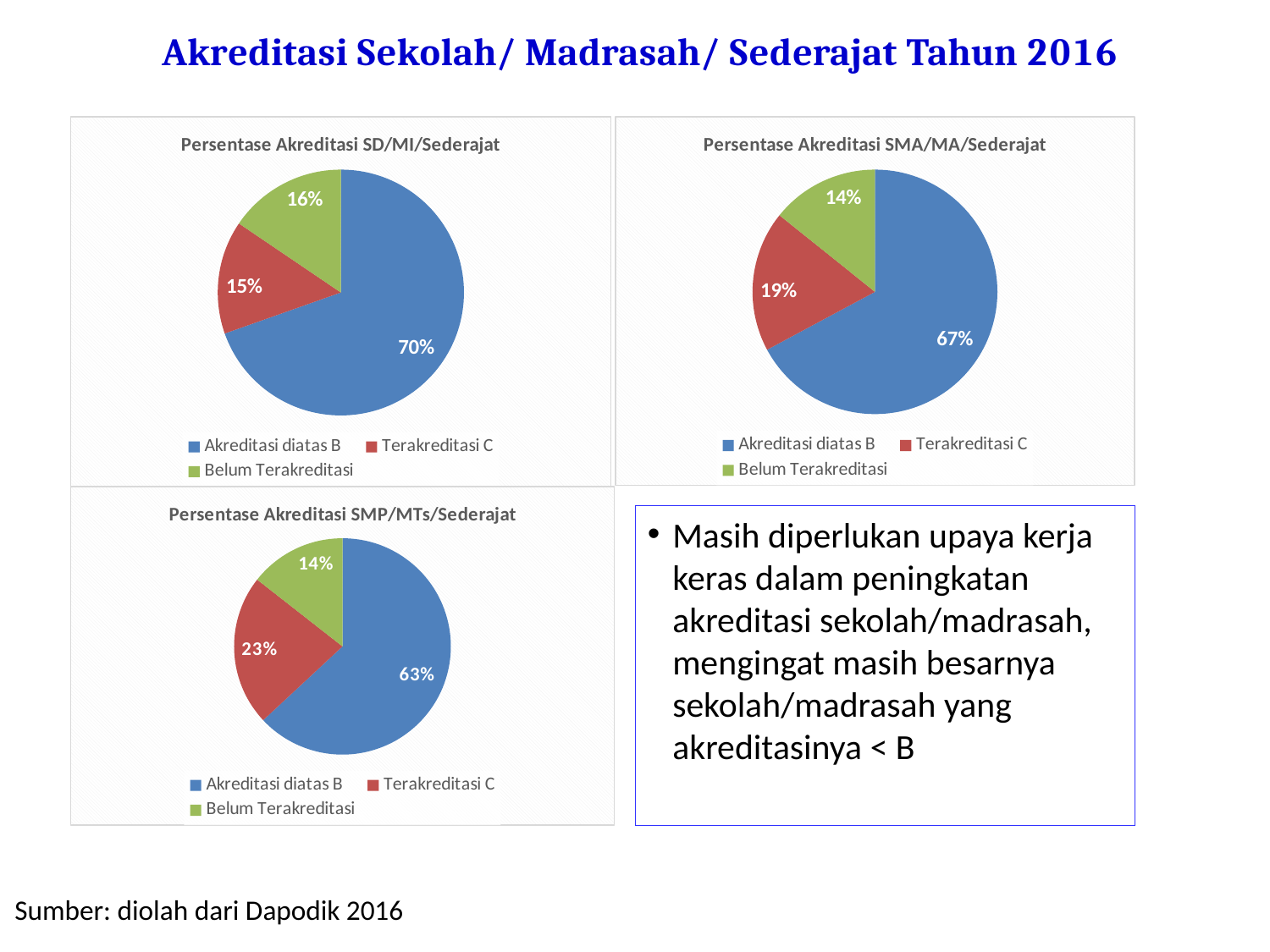

Akreditasi Sekolah/ Madrasah/ Sederajat Tahun 2016

### Chart: Persentase Akreditasi SMA/MA/Sederajat

| Category |  |
|---|---|
| Akreditasi diatas B | 67.146904864813 |
| Terakreditasi C | 18.6236373241128 |
| Belum Terakreditasi | 14.229457811074306 |

### Chart: Persentase Akreditasi SD/MI/Sederajat

| Category |  |
|---|---|
| Akreditasi diatas B | 69.58530414695824 |
| Terakreditasi C | 14.9019562435955 |
| Belum Terakreditasi | 15.512739609446031 |

### Chart: Persentase Akreditasi SMP/MTs/Sederajat

| Category |  |
|---|---|
| Akreditasi diatas B | 63.04938498255921 |
| Terakreditasi C | 22.54451991922159 |
| Belum Terakreditasi | 14.406095098219225 |
Masih diperlukan upaya kerja keras dalam peningkatan akreditasi sekolah/madrasah, mengingat masih besarnya sekolah/madrasah yang akreditasinya < B
Sumber: diolah dari Dapodik 2016
3